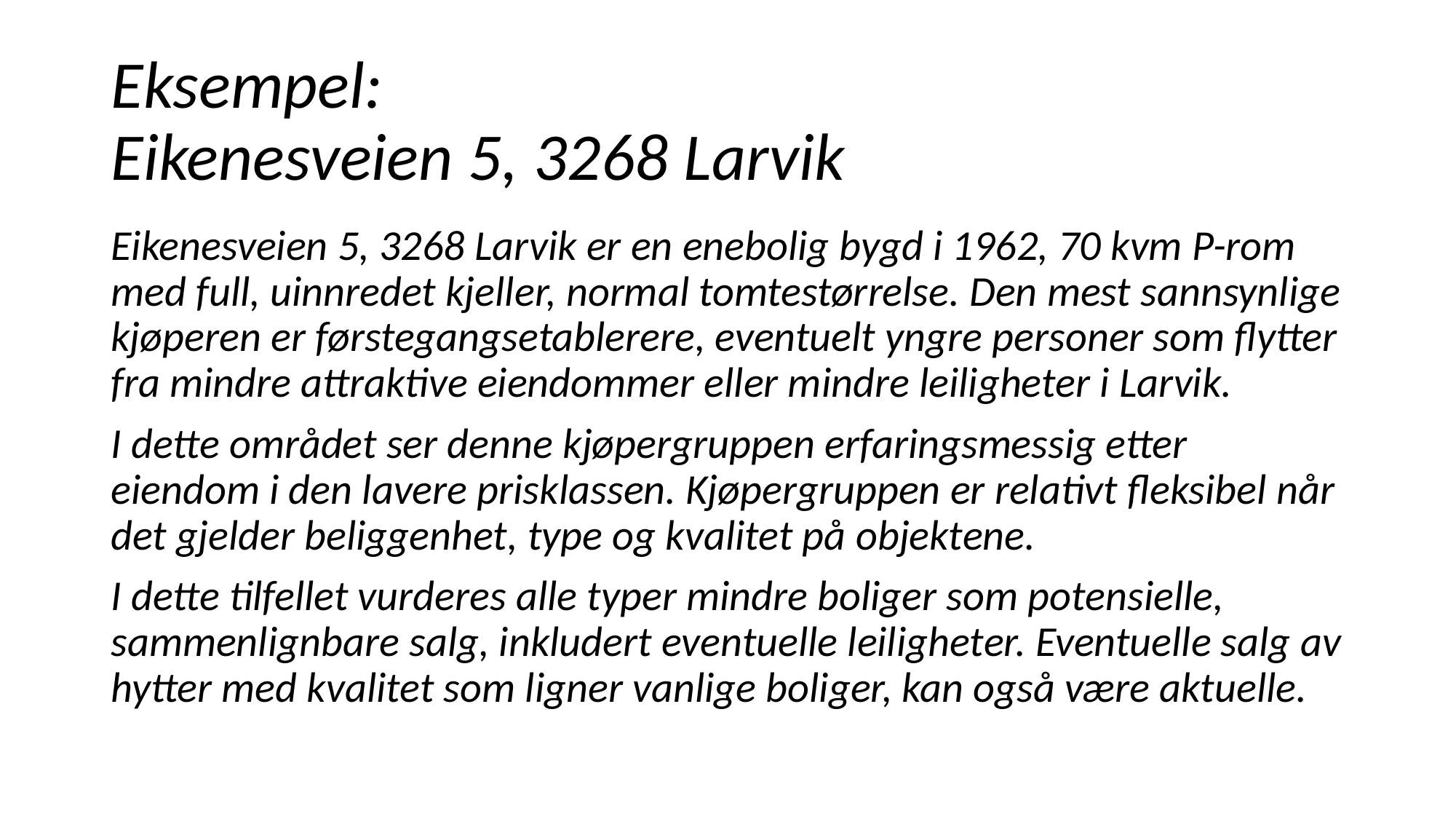

# Eksempel: Eikenesveien 5, 3268 Larvik
Eikenesveien 5, 3268 Larvik er en enebolig bygd i 1962, 70 kvm P-rom med full, uinnredet kjeller, normal tomtestørrelse. Den mest sannsynlige kjøperen er førstegangsetablerere, eventuelt yngre personer som flytter fra mindre attraktive eiendommer eller mindre leiligheter i Larvik.
I dette området ser denne kjøpergruppen erfaringsmessig etter eiendom i den lavere prisklassen. Kjøpergruppen er relativt fleksibel når det gjelder beliggenhet, type og kvalitet på objektene.
I dette tilfellet vurderes alle typer mindre boliger som potensielle, sammenlignbare salg, inkludert eventuelle leiligheter. Eventuelle salg av hytter med kvalitet som ligner vanlige boliger, kan også være aktuelle.